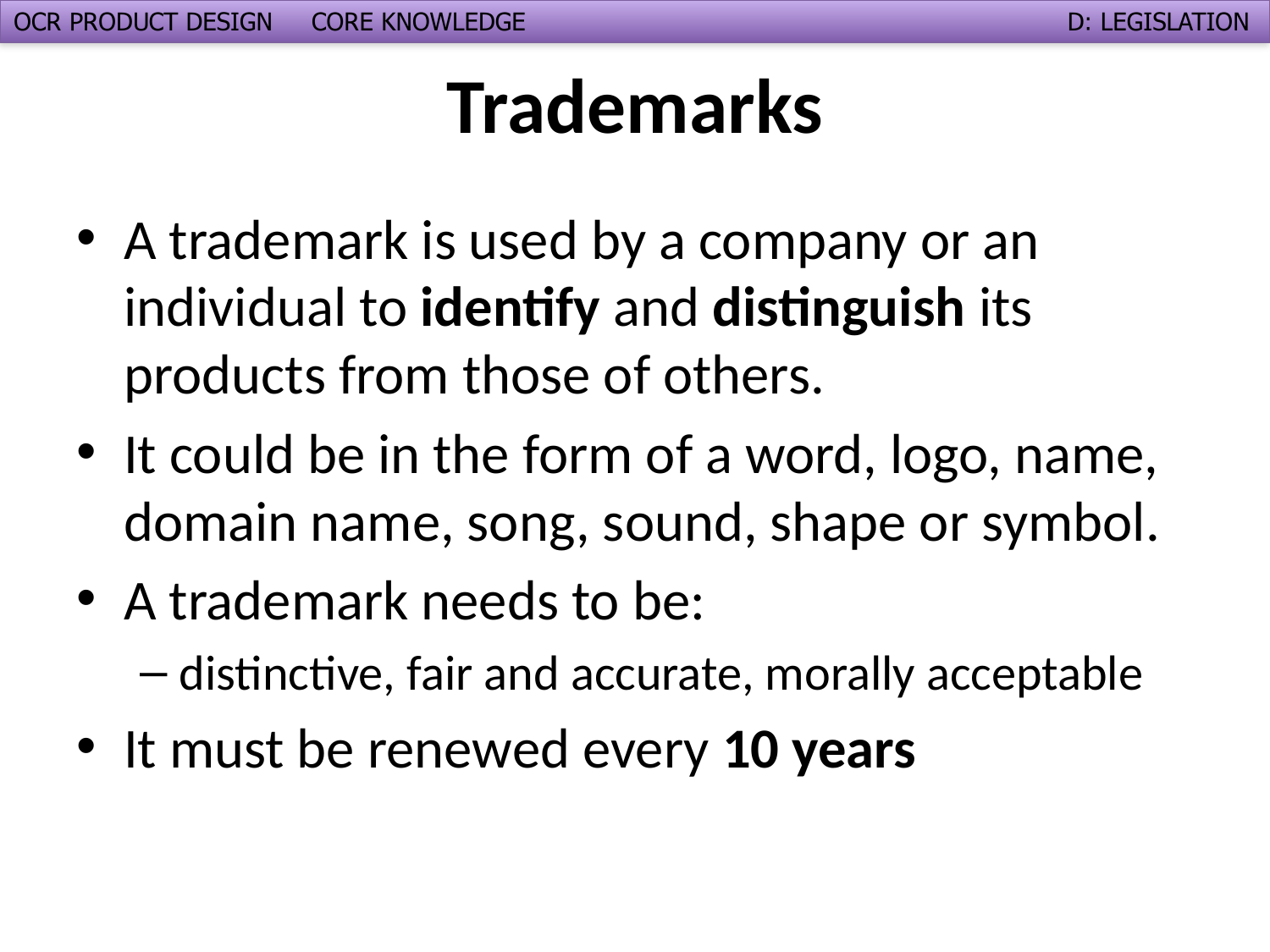

# Trademarks
A trademark is used by a company or an individual to identify and distinguish its products from those of others.
It could be in the form of a word, logo, name, domain name, song, sound, shape or symbol.
A trademark needs to be:
distinctive, fair and accurate, morally acceptable
It must be renewed every 10 years